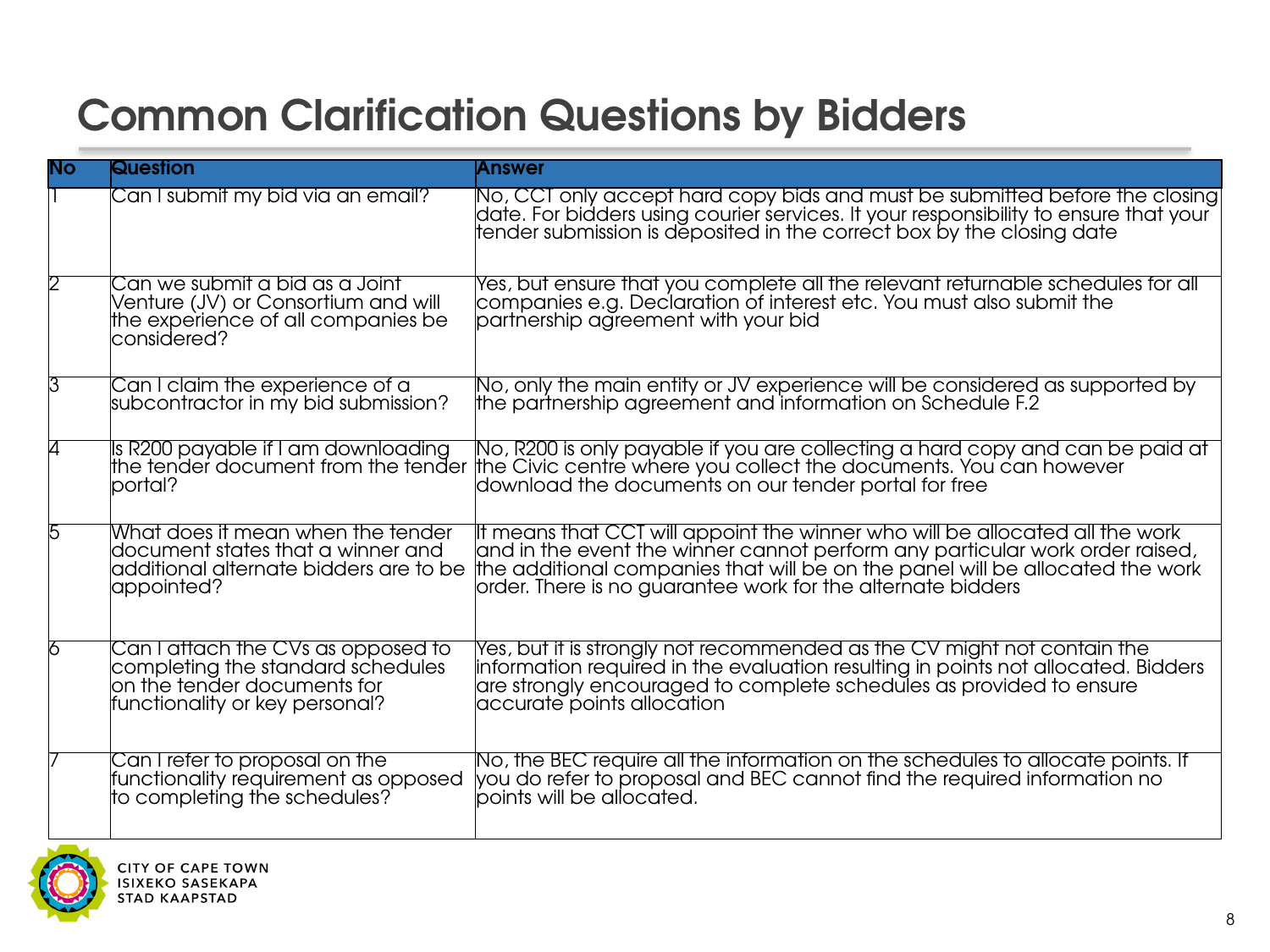

# Common Clarification Questions by Bidders
| No | Question | Answer |
| --- | --- | --- |
| 1 | Can I submit my bid via an email? | No, CCT only accept hard copy bids and must be submitted before the closing date. For bidders using courier services. It your responsibility to ensure that your tender submission is deposited in the correct box by the closing date |
| 2 | Can we submit a bid as a Joint Venture (JV) or Consortium and will the experience of all companies be considered? | Yes, but ensure that you complete all the relevant returnable schedules for all companies e.g. Declaration of interest etc. You must also submit the partnership agreement with your bid |
| 3 | Can I claim the experience of a subcontractor in my bid submission? | No, only the main entity or JV experience will be considered as supported by the partnership agreement and information on Schedule F.2 |
| 4 | Is R200 payable if I am downloading the tender document from the tender portal? | No, R200 is only payable if you are collecting a hard copy and can be paid at the Civic centre where you collect the documents. You can however download the documents on our tender portal for free |
| 5 | What does it mean when the tender document states that a winner and additional alternate bidders are to be appointed? | It means that CCT will appoint the winner who will be allocated all the work and in the event the winner cannot perform any particular work order raised, the additional companies that will be on the panel will be allocated the work order. There is no guarantee work for the alternate bidders |
| 6 | Can I attach the CVs as opposed to completing the standard schedules on the tender documents for functionality or key personal? | Yes, but it is strongly not recommended as the CV might not contain the information required in the evaluation resulting in points not allocated. Bidders are strongly encouraged to complete schedules as provided to ensure accurate points allocation |
| 7 | Can I refer to proposal on the functionality requirement as opposed to completing the schedules? | No, the BEC require all the information on the schedules to allocate points. If you do refer to proposal and BEC cannot find the required information no points will be allocated. |
8